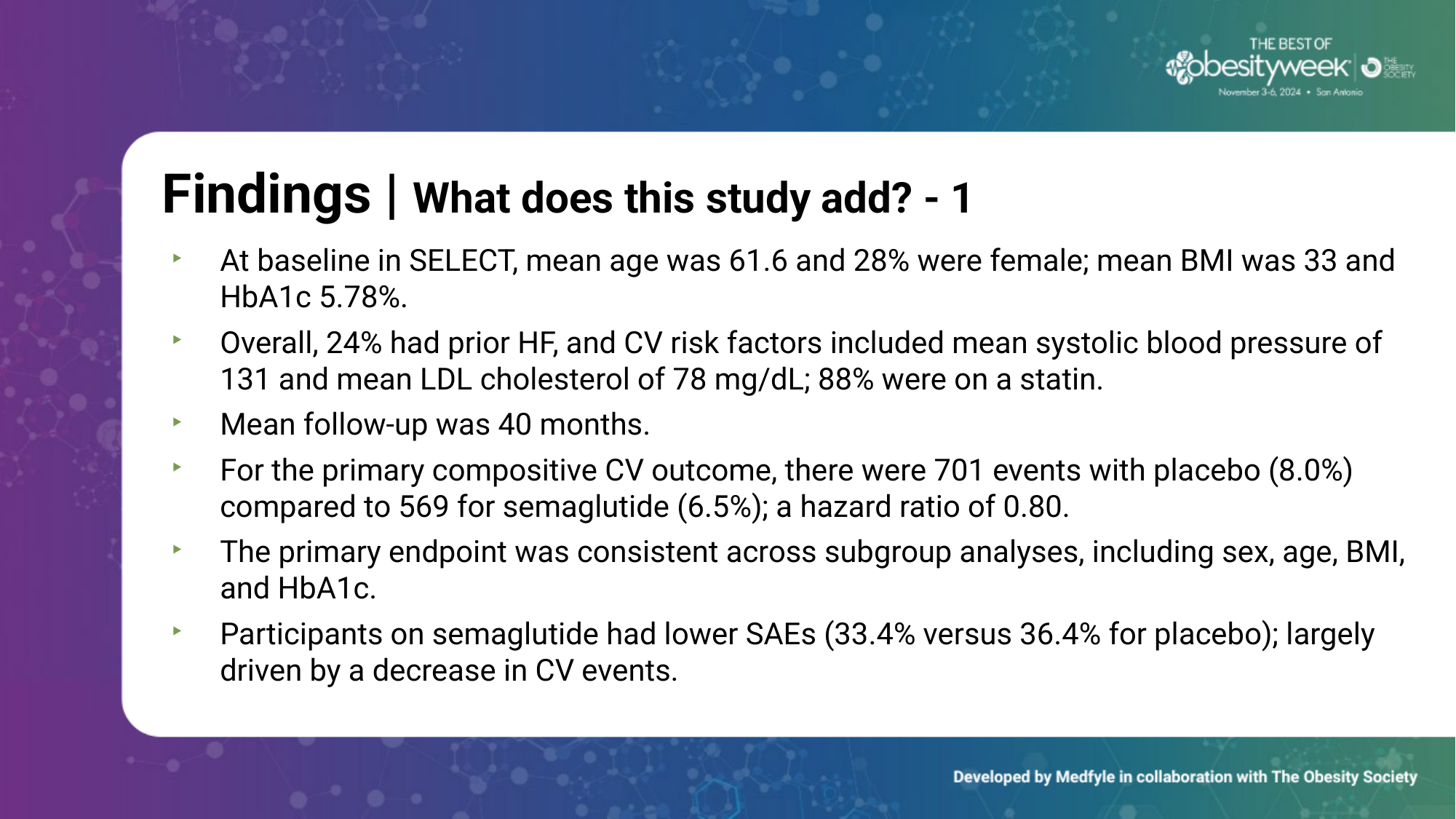

# Findings | What does this study add? - 1
At baseline in SELECT, mean age was 61.6 and 28% were female; mean BMI was 33 and HbA1c 5.78%.
Overall, 24% had prior HF, and CV risk factors included mean systolic blood pressure of 131 and mean LDL cholesterol of 78 mg/dL; 88% were on a statin.
Mean follow-up was 40 months.
For the primary compositive CV outcome, there were 701 events with placebo (8.0%) compared to 569 for semaglutide (6.5%); a hazard ratio of 0.80.
The primary endpoint was consistent across subgroup analyses, including sex, age, BMI, and HbA1c.
Participants on semaglutide had lower SAEs (33.4% versus 36.4% for placebo); largely driven by a decrease in CV events.